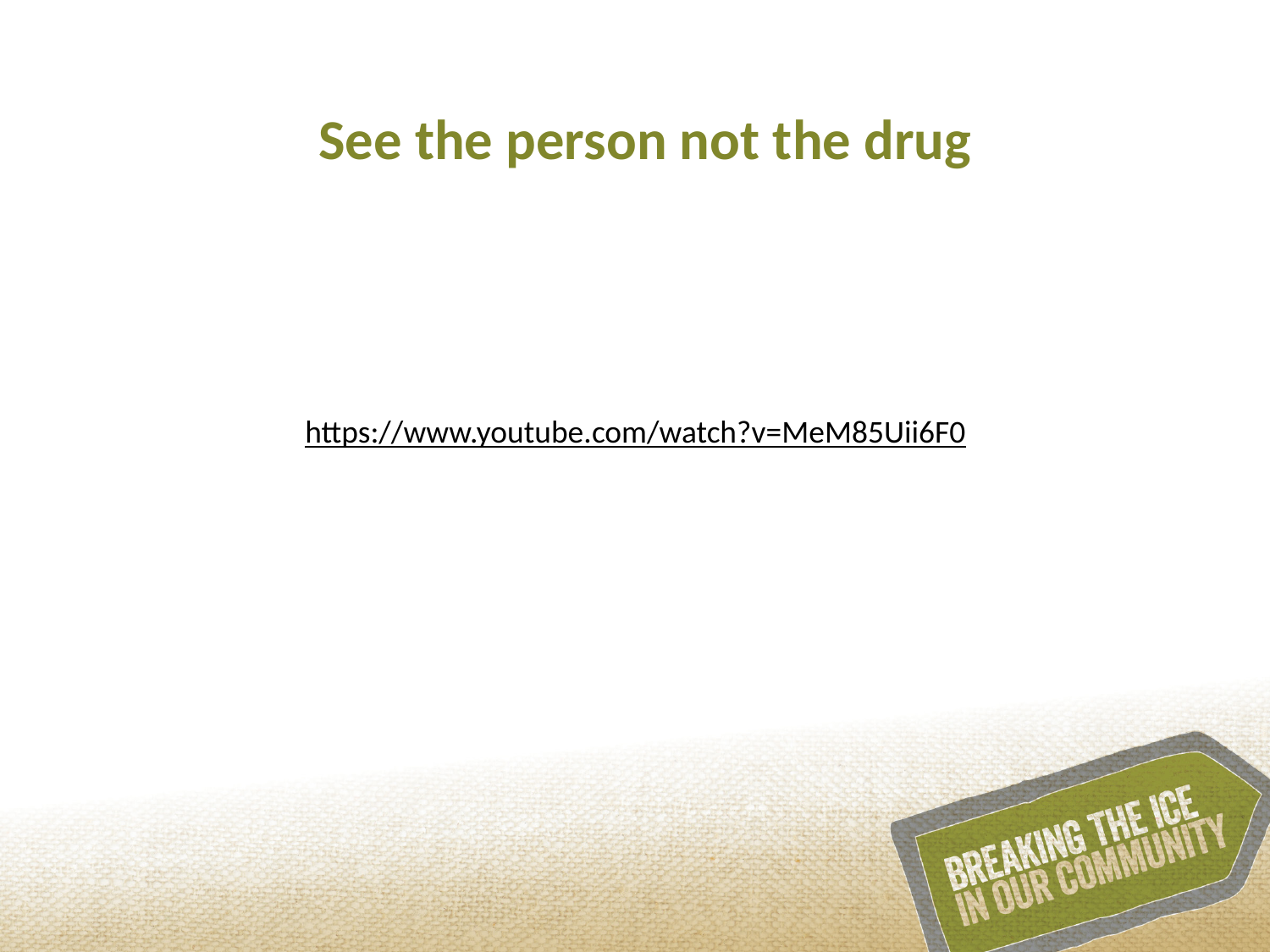

# See the person not the drug

https://www.youtube.com/watch?v=MeM85Uii6F0